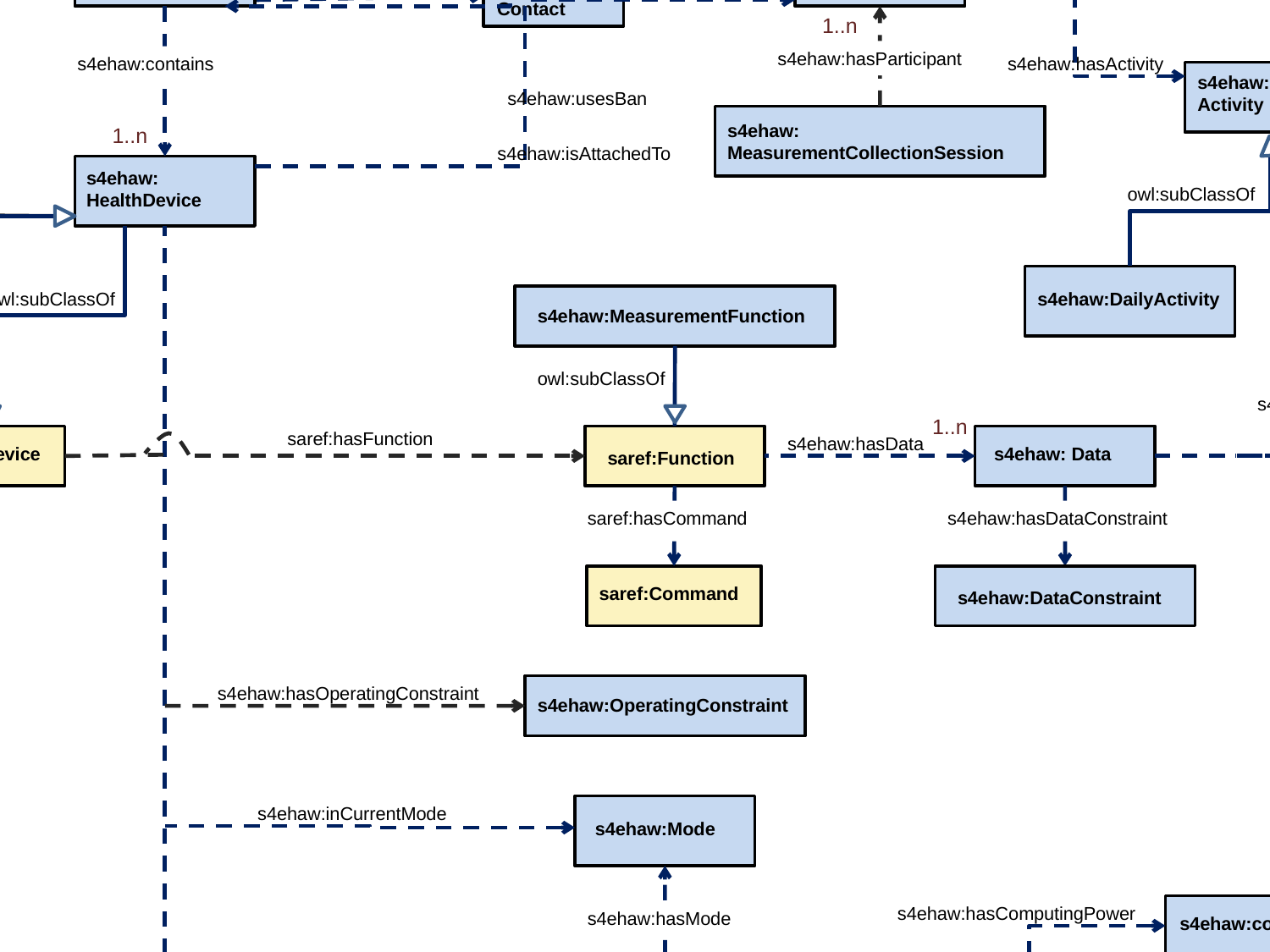

s4ehaw:hasPatients
owl:subClassOf
s4ehaw:
Caregiver

s4ehaw:PeriodicBanCommunicationType

s4ehaw:EventDrivenBanCommunicationType

s4ehaw:OnRequestBanCommunicationType
owl:subClassOf

s4ehaw:
Patient

owl:subClassOf

owl:subClassOf
owl:subClassOf

s4ehaw: User
owl:subClassOf

s4ehaw:BanCommunicationType
s4ehaw:hasResponsibleParty

s4ehaw:ResponsibleParty

s4ehaw:hasHabits
s4ehaw:
Habit
followsUser
owl:subClassOf
s4ehaw:hasBanCommunicationType
1..1
s4ehaw:
Helper

owl:subClassOf
s4ehaw:hasHub
s4ehaw:hasPosture

s4ehaw:
Posture

s4ehaw: Ban

s4ehaw:
HealthActor

1..n
S4ehaw:
BanHub

s4ehaw:
Contact
owl:subClassOf
s4ehaw:hasContact
1..n
owl:subClassOf
s4ehaw:
HealthSensor

s4ehaw:hasImpairment
s4ehaw:
Impairment
s4ehaw:hasParticipant
s4ehaw:contains
s4ehaw:hasActivity

s4ehaw:
Activity
s4ehaw:usesBan
owl:subClassOf
s4ehaw:
MeasurementCollectionSession
s4ehaw:
HealthActuator

1..n
s4ehaw:isAttachedTo
s4ehaw:hasChronicDisease

s4ehaw:
ChronicDisease

s4ehaw:
HealthDevice
owl:subClassOf
owl:subClassOf
owl:subClassOf

S4ehaw:
HealthWearable

s4ehaw:
NocturnalActivity
owl:subClassOf
s4ehaw:DailyActivity

s4ehaw:MeasurementFunction
owl:subClassOf
s4ehaw:hasTimeSeriesMeasurement

s4ehaw:
TimeSeriesMeasurements

1..n

s4ehaw:
FunctionalDevice
saref:hasFunction

saref:Function

s4ehaw: Data
owl:subClassOf

saref:Device
s4ehaw:hasData

s4ehaw:hasMeasurement

saref: Measurement
saref:hasCommand
s4ehaw:hasDataConstraint

saref:Command

s4ehaw:DataConstraint
s4ehaw:hasOperatingConstraint

s4ehaw:OperatingConstraint
s4ehaw:inCurrentMode

s4ehaw:Mode
s4ehaw:hasComputingPower

s4ehaw:computingPower
s4ehaw:hasMode
s4ehaw:hasDeviceCharacteristic

s4ehaw:DeviceCharacteristic
s4ehaw:hasPowerSource

s4ehaw:PowerSource

s4ehaw:Interface
s4ehaw:hasInterface
saref:offers
s4ehaw:presents

s4ehaw:ServiceProfile

saref:Service
s4ehaw:supports

s4ehaw:ServiceGrounding

s4ehaw:ServiceProcess
s4ehaw:isDescribedBy